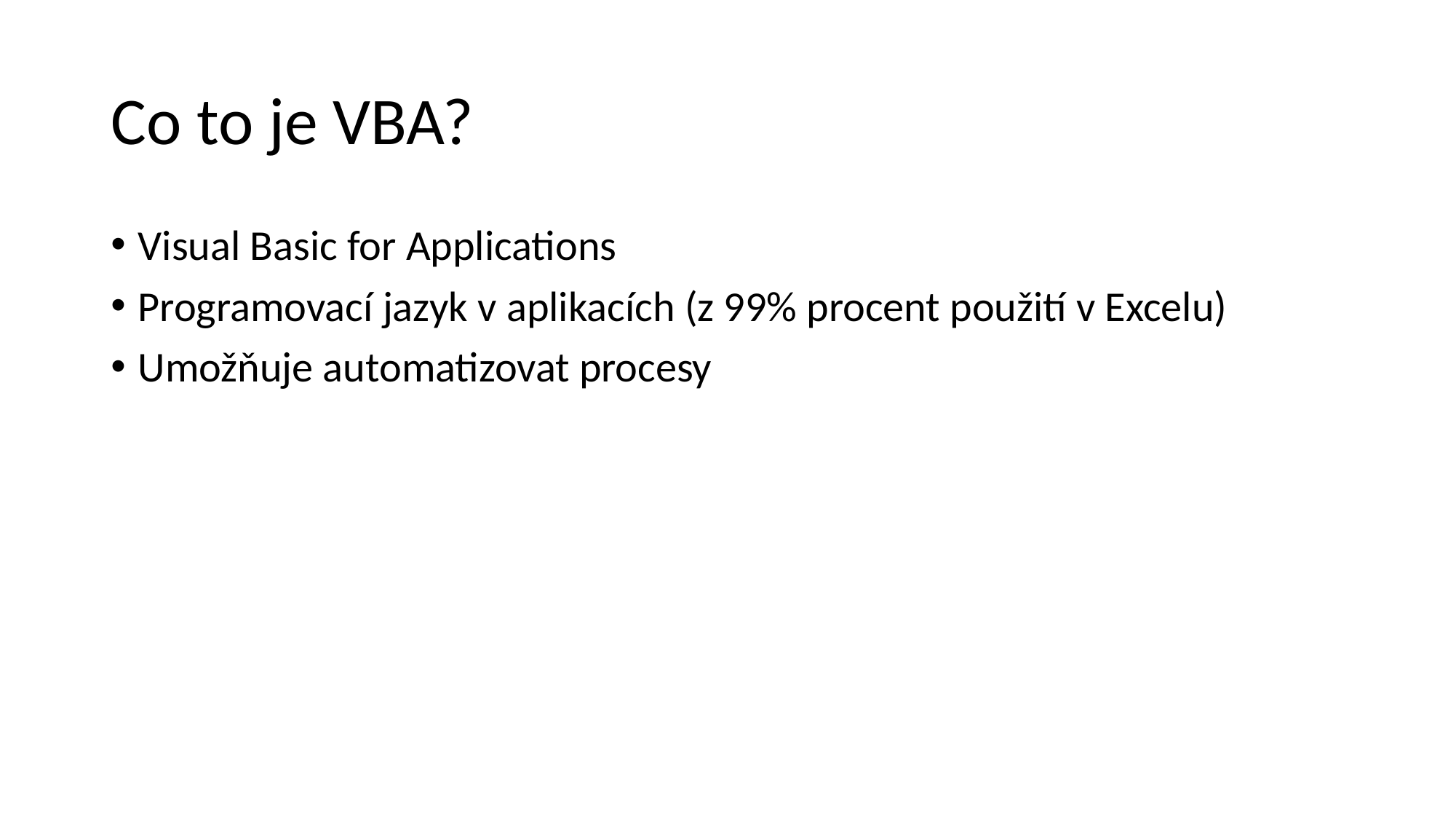

# Co to je VBA?
Visual Basic for Applications
Programovací jazyk v aplikacích (z 99% procent použití v Excelu)
Umožňuje automatizovat procesy